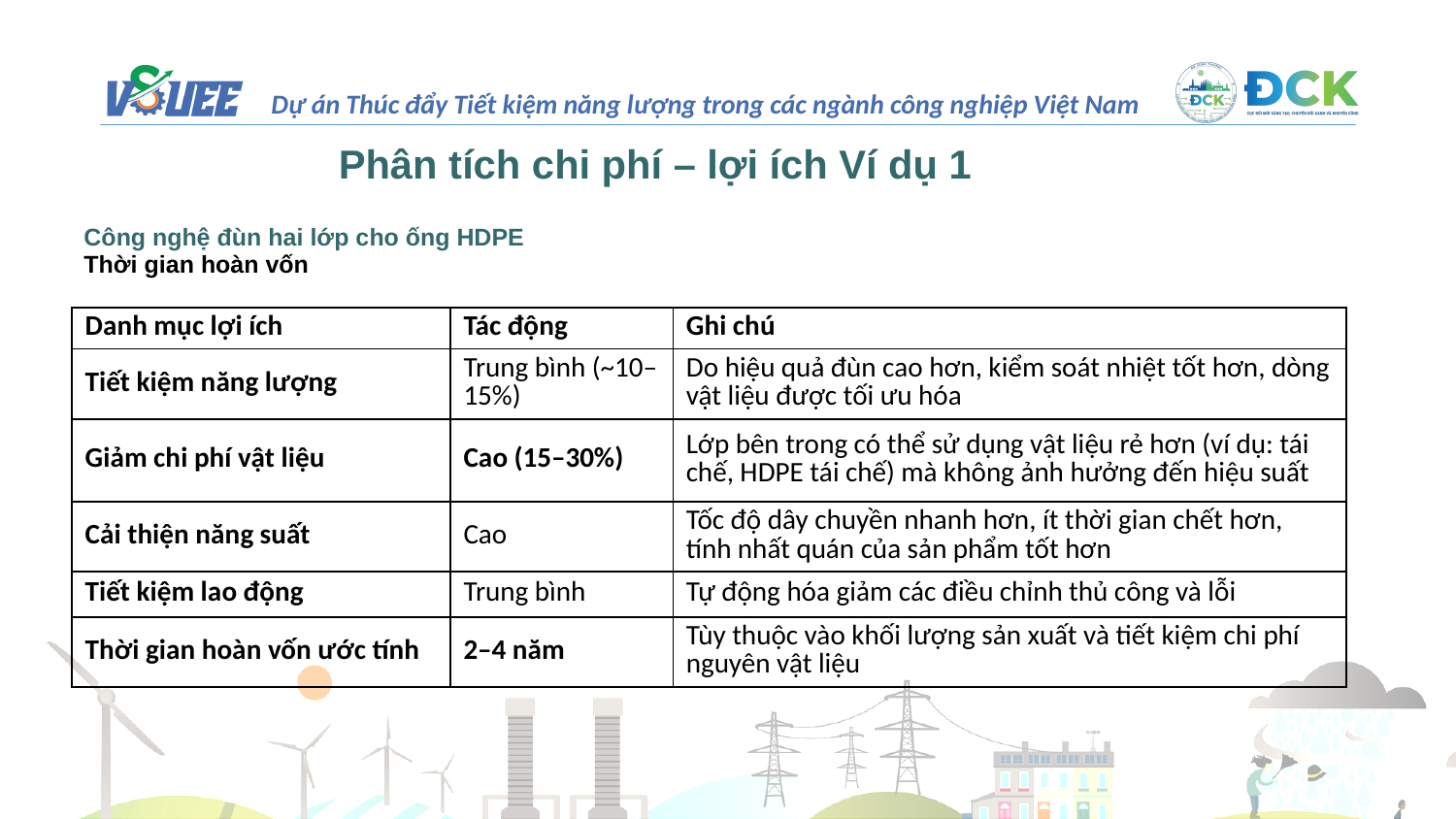

# Phân tích chi phí – lợi ích Ví dụ 1
Công nghệ đùn hai lớp cho ống HDPE
Thời gian hoàn vốn
| Danh mục lợi ích | Tác động | Ghi chú |
| --- | --- | --- |
| Tiết kiệm năng lượng | Trung bình (~10–15%) | Do hiệu quả đùn cao hơn, kiểm soát nhiệt tốt hơn, dòng vật liệu được tối ưu hóa |
| Giảm chi phí vật liệu | Cao (15–30%) | Lớp bên trong có thể sử dụng vật liệu rẻ hơn (ví dụ: tái chế, HDPE tái chế) mà không ảnh hưởng đến hiệu suất |
| Cải thiện năng suất | Cao | Tốc độ dây chuyền nhanh hơn, ít thời gian chết hơn, tính nhất quán của sản phẩm tốt hơn |
| Tiết kiệm lao động | Trung bình | Tự động hóa giảm các điều chỉnh thủ công và lỗi |
| Thời gian hoàn vốn ước tính | 2–4 năm | Tùy thuộc vào khối lượng sản xuất và tiết kiệm chi phí nguyên vật liệu |